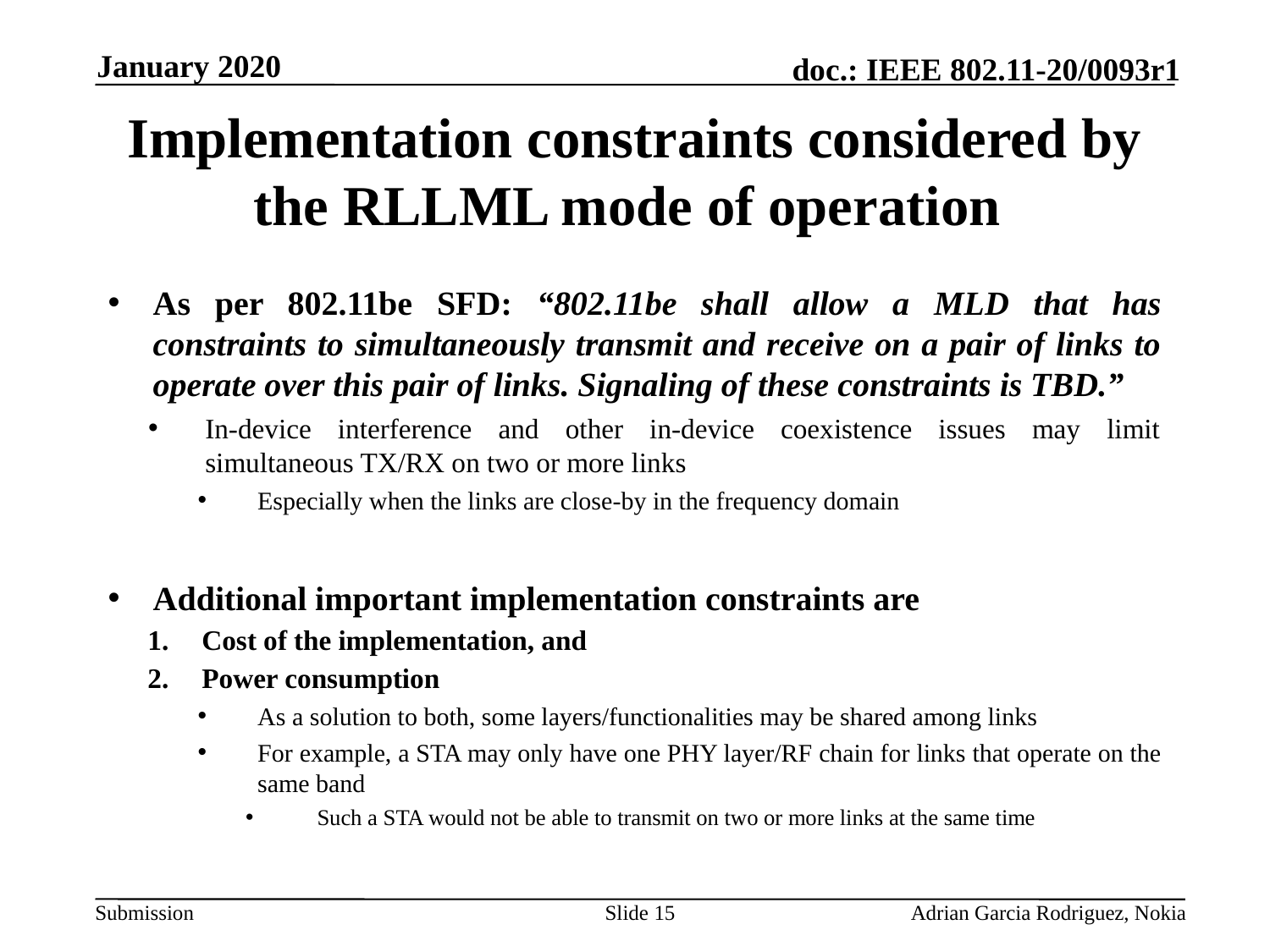

January 2020
# Implementation constraints considered by the RLLML mode of operation
As per 802.11be SFD: “802.11be shall allow a MLD that has constraints to simultaneously transmit and receive on a pair of links to operate over this pair of links. Signaling of these constraints is TBD.”
In-device interference and other in-device coexistence issues may limit simultaneous TX/RX on two or more links
Especially when the links are close-by in the frequency domain

Additional important implementation constraints are
Cost of the implementation, and
Power consumption
As a solution to both, some layers/functionalities may be shared among links
For example, a STA may only have one PHY layer/RF chain for links that operate on the same band
Such a STA would not be able to transmit on two or more links at the same time
Slide 15
Adrian Garcia Rodriguez, Nokia